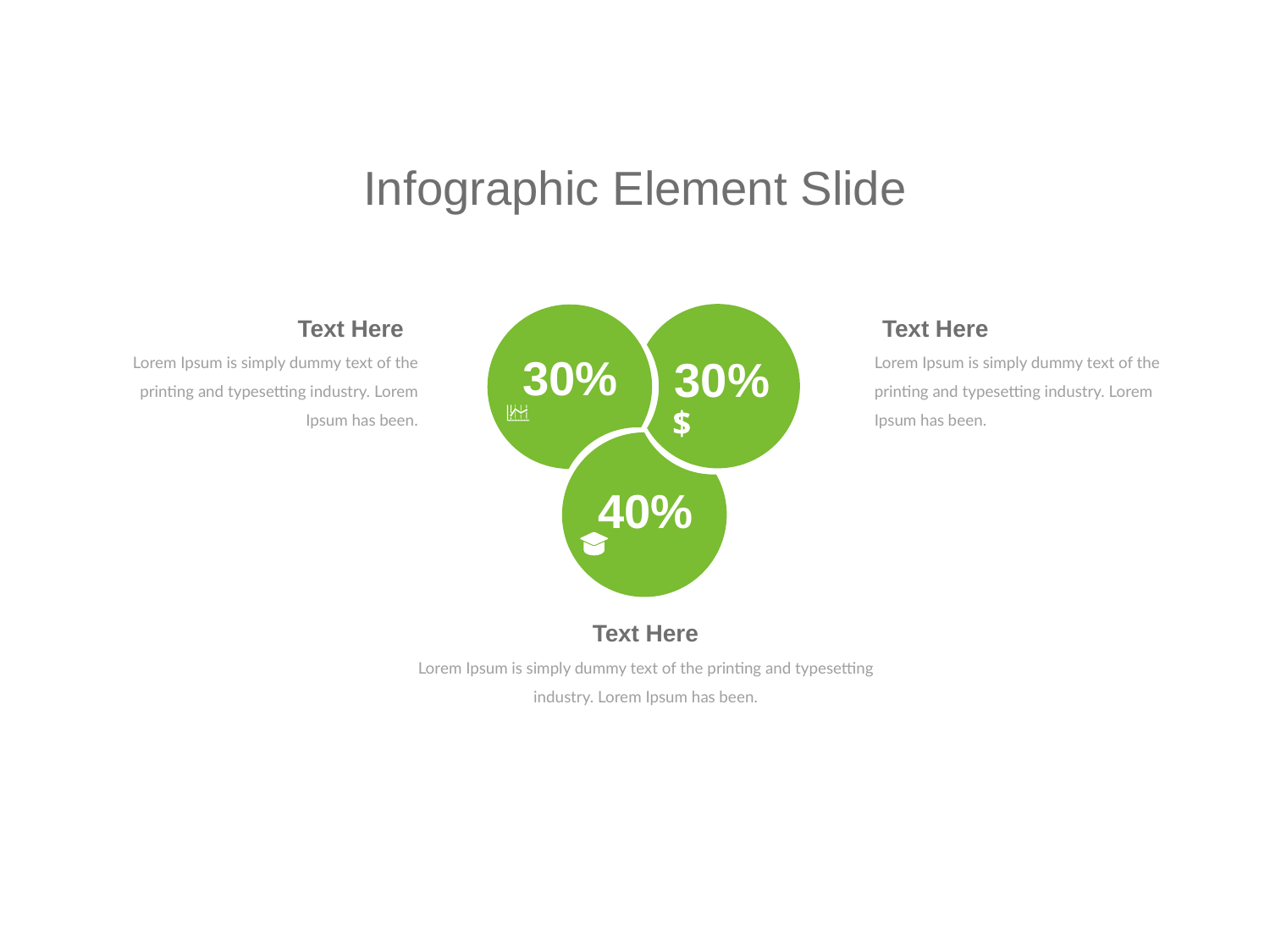

Infographic Element Slide

Text Here
Text Here
Lorem Ipsum is simply dummy text of the printing and typesetting industry. Lorem Ipsum has been.
Lorem Ipsum is simply dummy text of the printing and typesetting industry. Lorem Ipsum has been.
30%
30%

40%

Text Here
Lorem Ipsum is simply dummy text of the printing and typesetting industry. Lorem Ipsum has been.